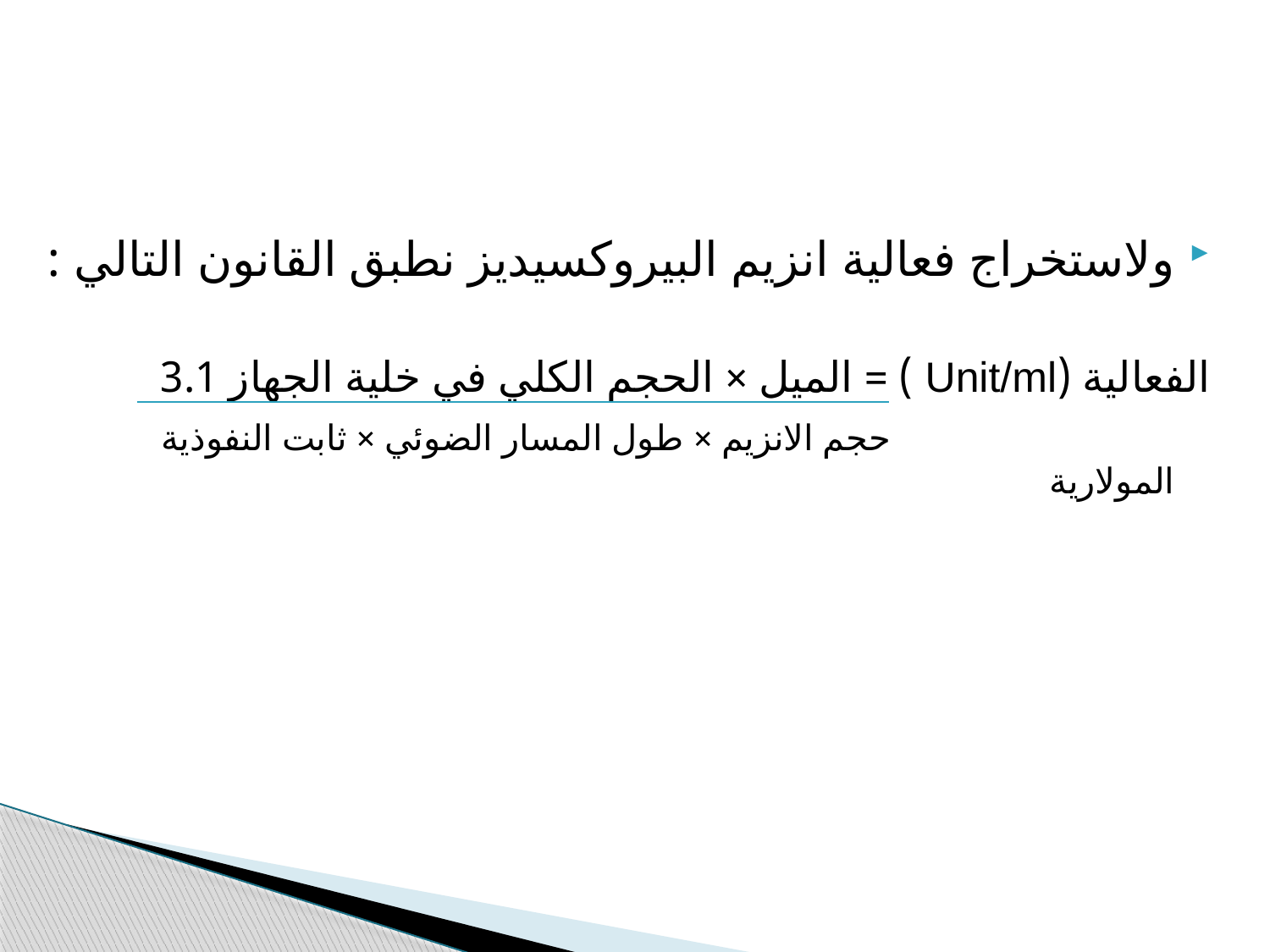

#
ولاستخراج فعالية انزيم البيروكسيديز نطبق القانون التالي :

الفعالية (Unit/ml ) = الميل × الحجم الكلي في خلية الجهاز 3.1
                             حجم الانزيم × طول المسار الضوئي × ثابت النفوذية المولارية